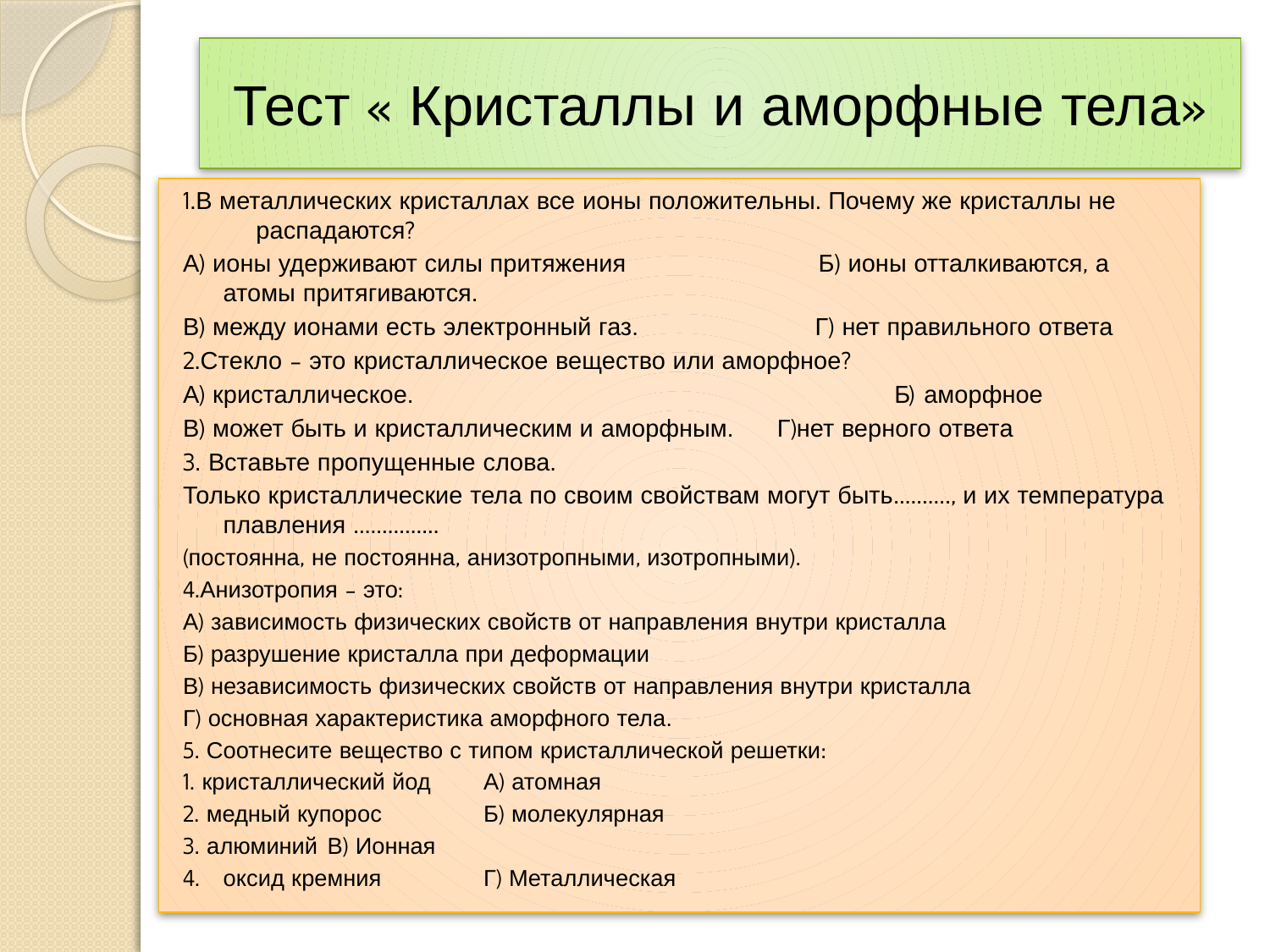

# Тест « Кристаллы и аморфные тела»
1.В металлических кристаллах все ионы положительны. Почему же кристаллы не распадаются?
А) ионы удерживают силы притяжения                          Б) ионы отталкиваются, а атомы притягиваются.
В) между ионами есть электронный газ.                        Г) нет правильного ответа
2.Стекло – это кристаллическое вещество или аморфное?
А) кристаллическое.                                                                 Б) аморфное
В) может быть и кристаллическим и аморфным.      Г)нет верного ответа
3. Вставьте пропущенные слова.
Только кристаллические тела по своим свойствам могут быть………., и их температура плавления ……………
(постоянна, не постоянна, анизотропными, изотропными).
4.Анизотропия – это:
А) зависимость физических свойств от направления внутри кристалла
Б) разрушение кристалла при деформации
В) независимость физических свойств от направления внутри кристалла
Г) основная характеристика аморфного тела.
5. Соотнесите вещество с типом кристаллической решетки:
1. кристаллический йод      		А) атомная
2. медный купорос 			Б) молекулярная
3. алюминий			В) Ионная
4.	оксид кремния			Г) Металлическая